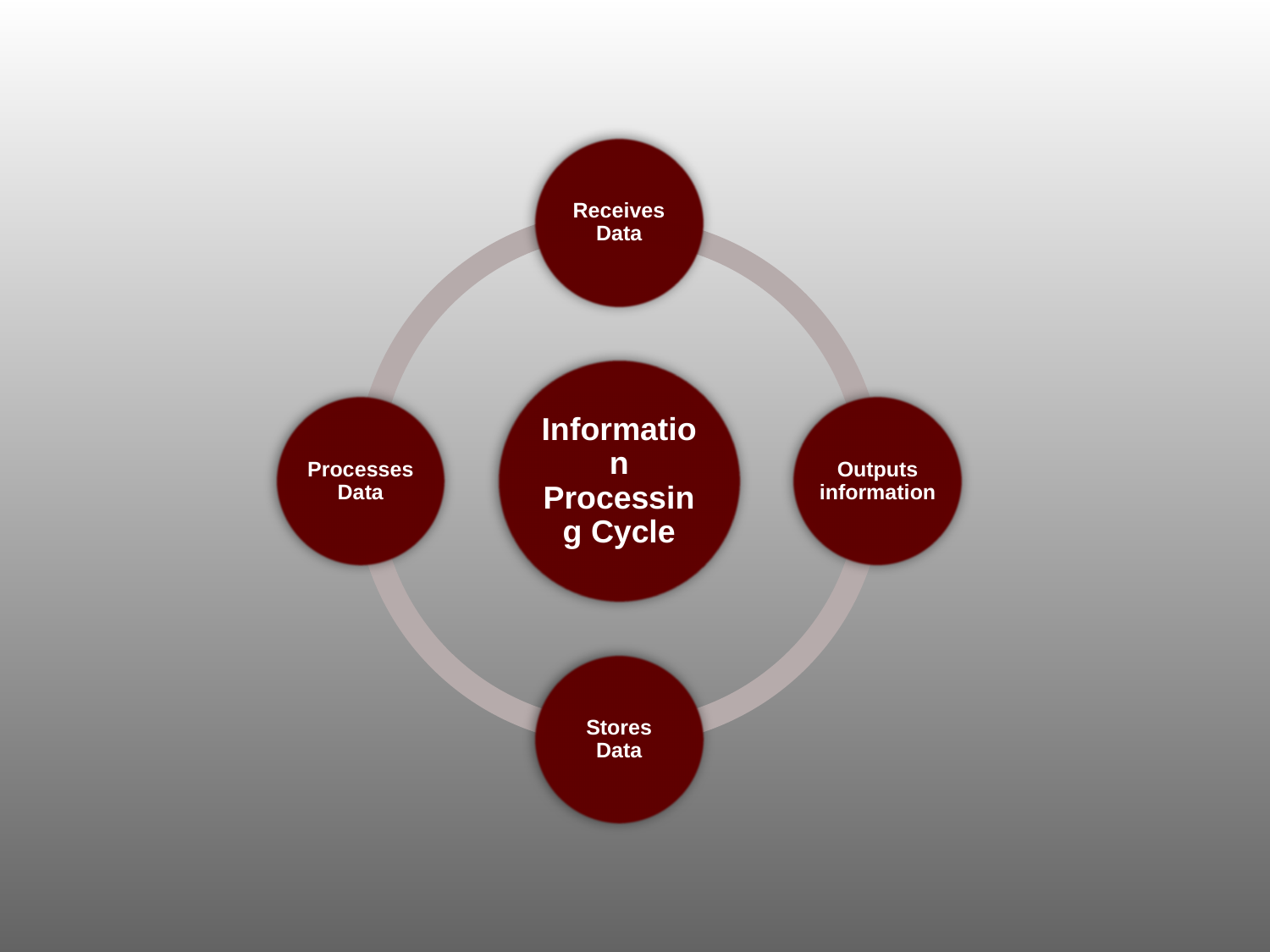

Information Processing Cycle
Receives Data
Outputs information
Stores Data
Processes Data